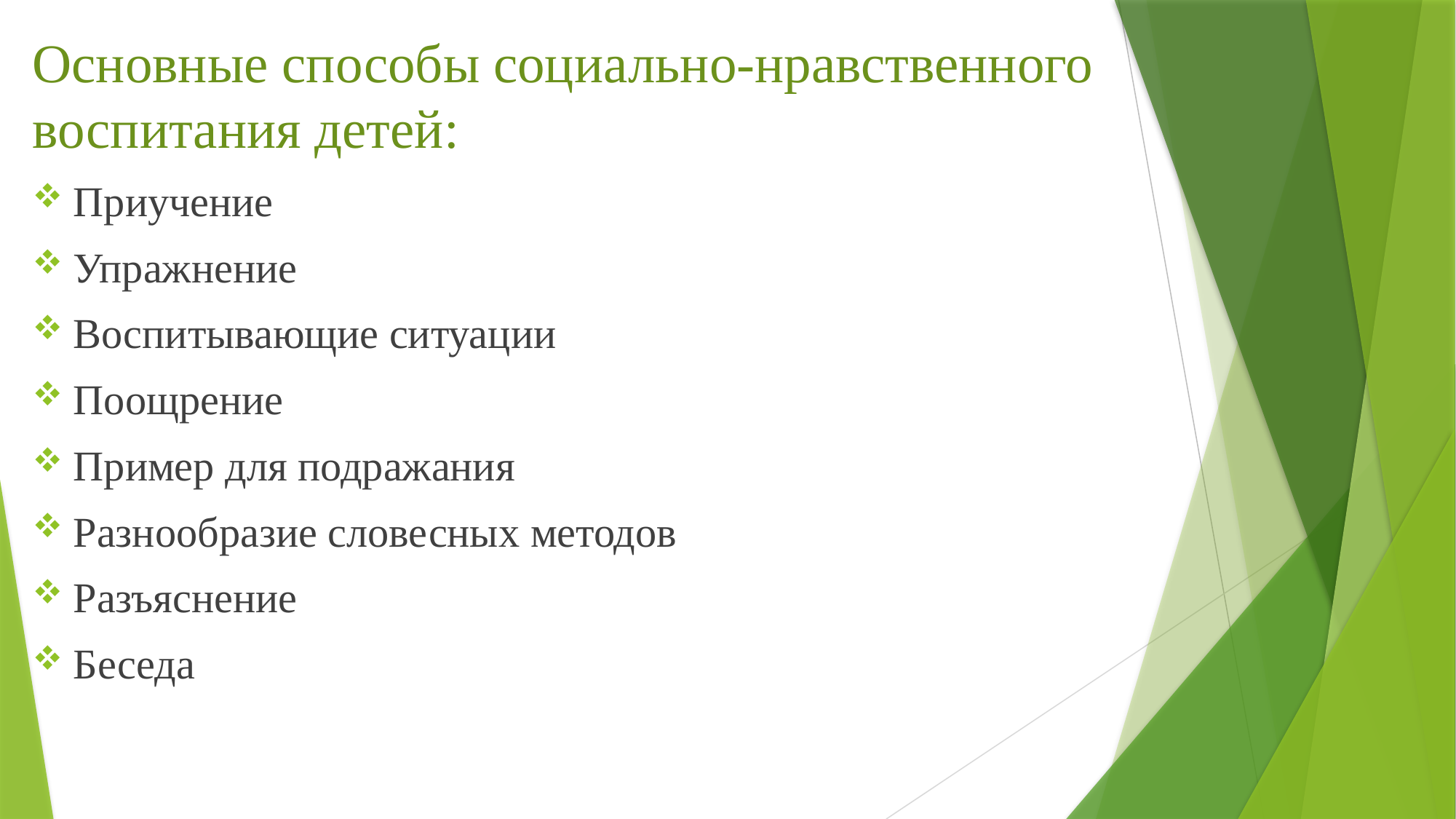

Основные способы социально-нравственного воспитания детей:
Приучение
Упражнение
Воспитывающие ситуации
Поощрение
Пример для подражания
Разнообразие словесных методов
Разъяснение
Беседа